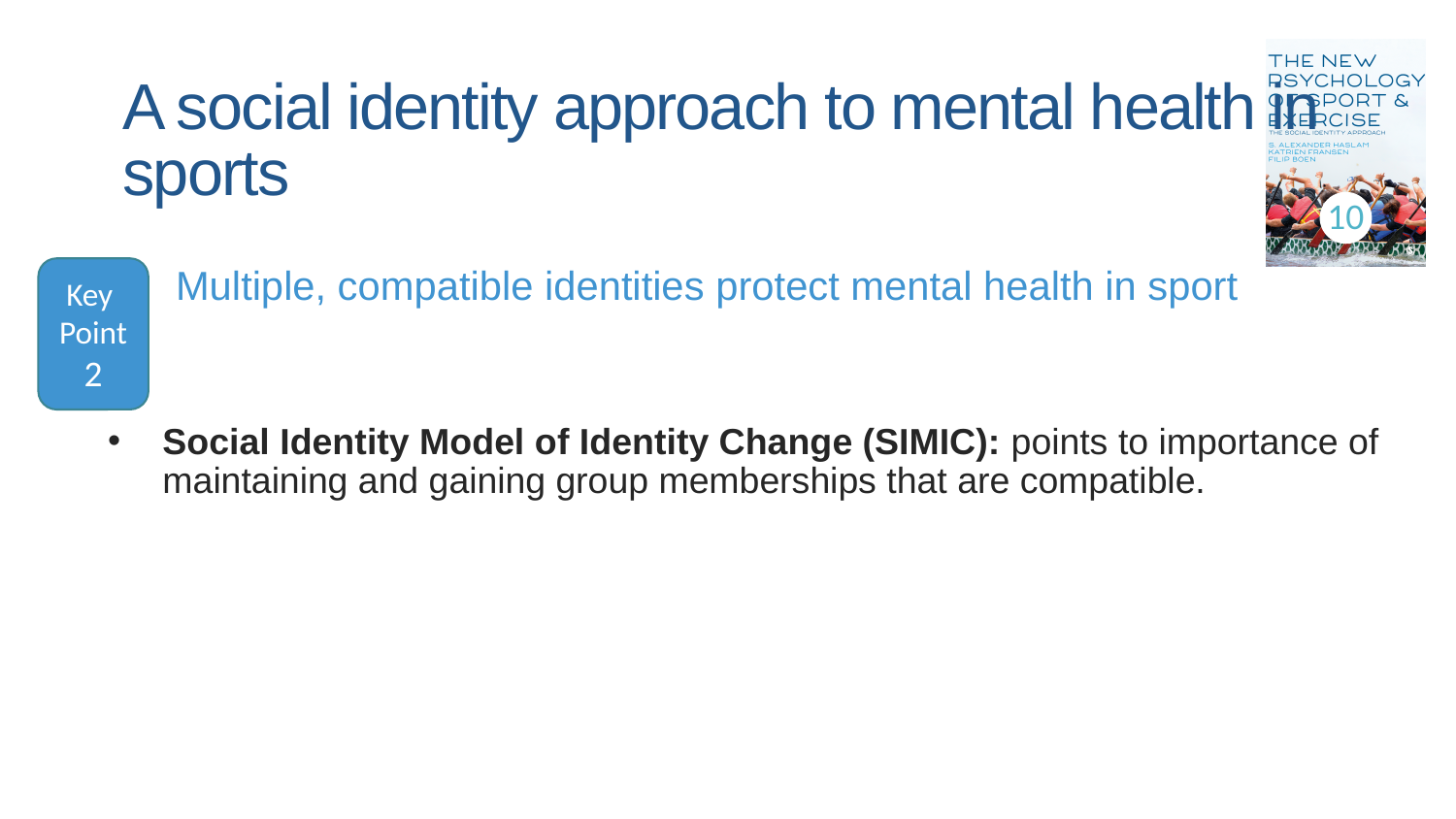

# A social identity approach to mental health in sports
10
Key
Point
2
Multiple, compatible identities protect mental health in sport

Social Identity Model of Identity Change (SIMIC): points to importance of maintaining and gaining group memberships that are compatible.